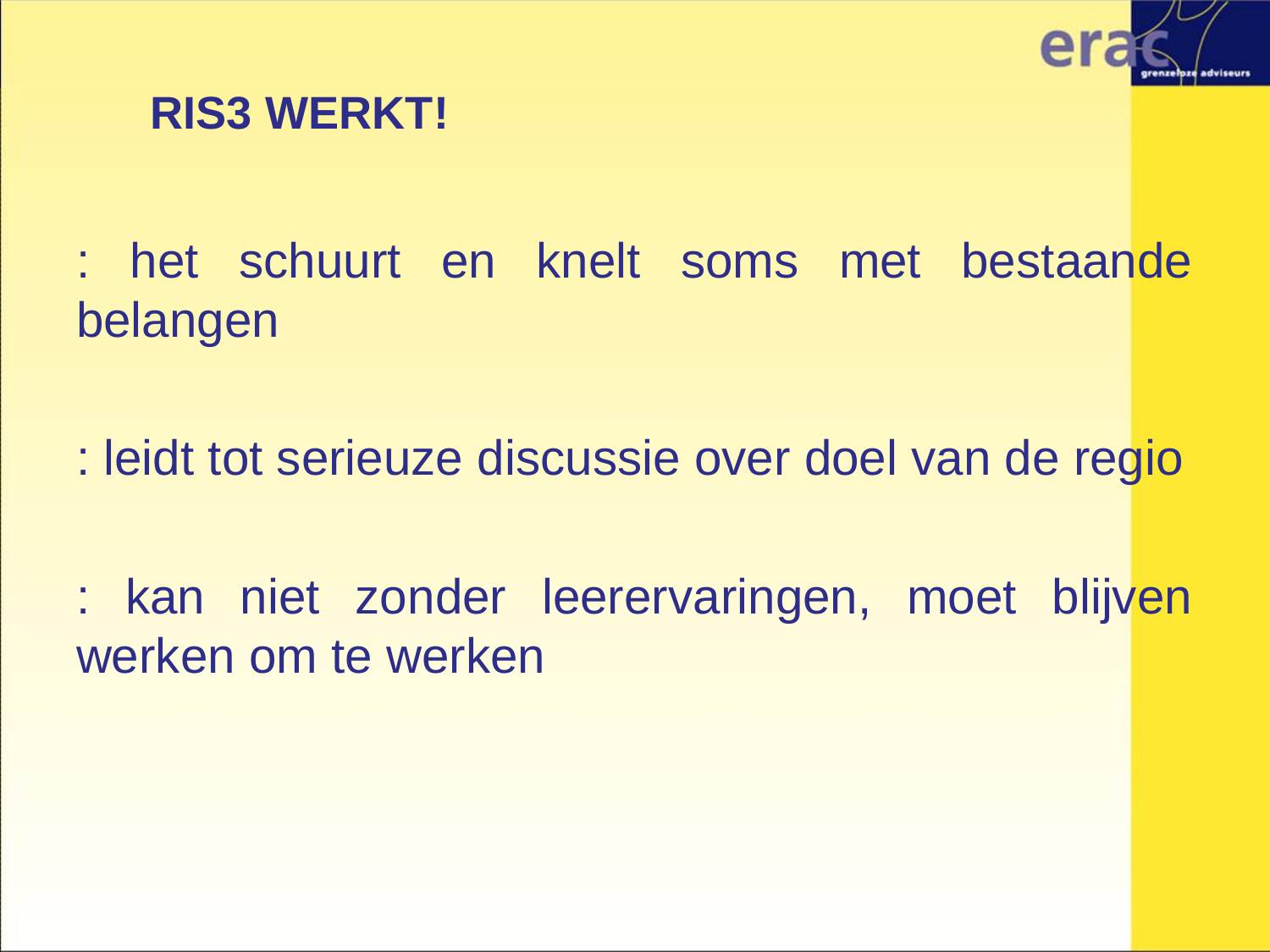

# RIS3 WERKT!
: het schuurt en knelt soms met bestaande belangen

: leidt tot serieuze discussie over doel van de regio

: kan niet zonder leerervaringen, moet blijven werken om te werken